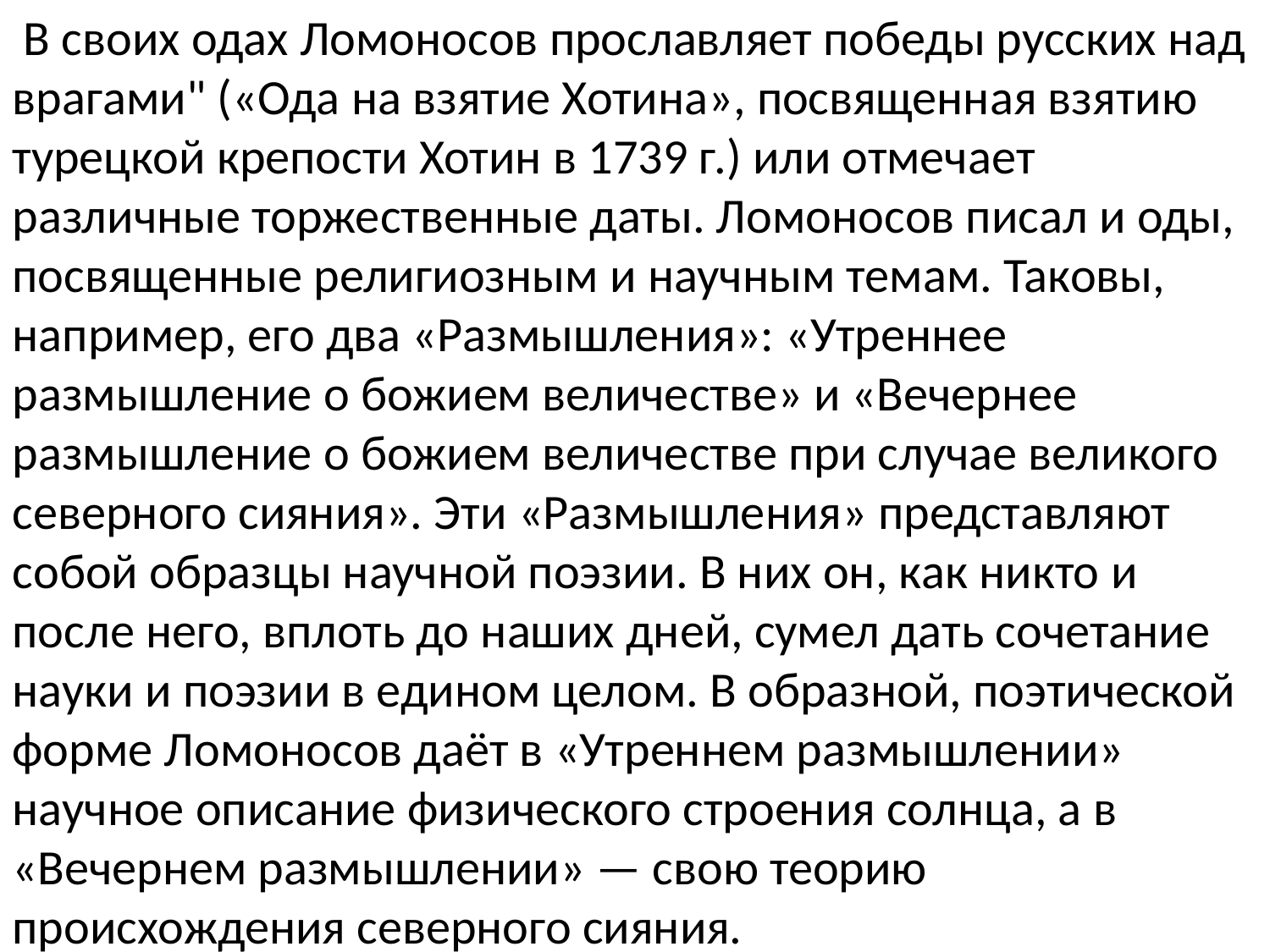

В своих одах Ломоносов прославляет победы русских над врагами" («Ода на взятие Хотина», посвященная взятию турецкой крепости Хотин в 1739 г.) или отмечает различные торжественные даты. Ломоносов писал и оды, посвященные религиозным и научным темам. Таковы, например, его два «Размышления»: «Утреннее размышление о божием величестве» и «Вечернее размышление о божием величестве при случае великого северного сияния». Эти «Размышления» представляют собой образцы научной поэзии. В них он, как никто и после него, вплоть до наших дней, сумел дать сочетание науки и поэзии в едином целом. В образной, поэтической форме Ломоносов даёт в «Утреннем размышлении» научное описание физического строения солнца, а в «Вечернем размышлении» — свою теорию происхождения северного сияния.